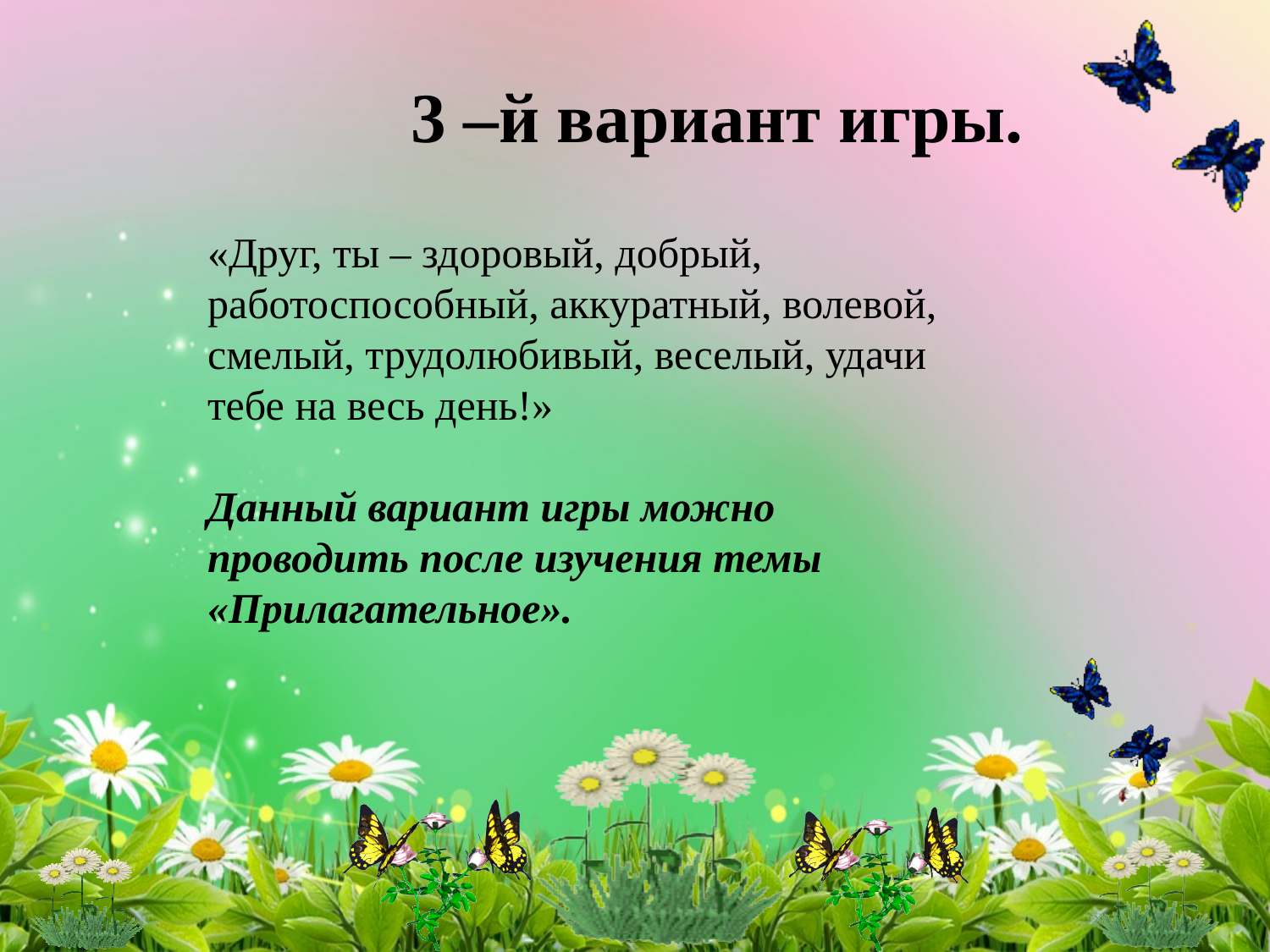

3 –й вариант игры.
«Друг, ты – здоровый, добрый, работоспособный, аккуратный, волевой, смелый, трудолюбивый, веселый, удачи тебе на весь день!»

Данный вариант игры можно проводить после изучения темы «Прилагательное».